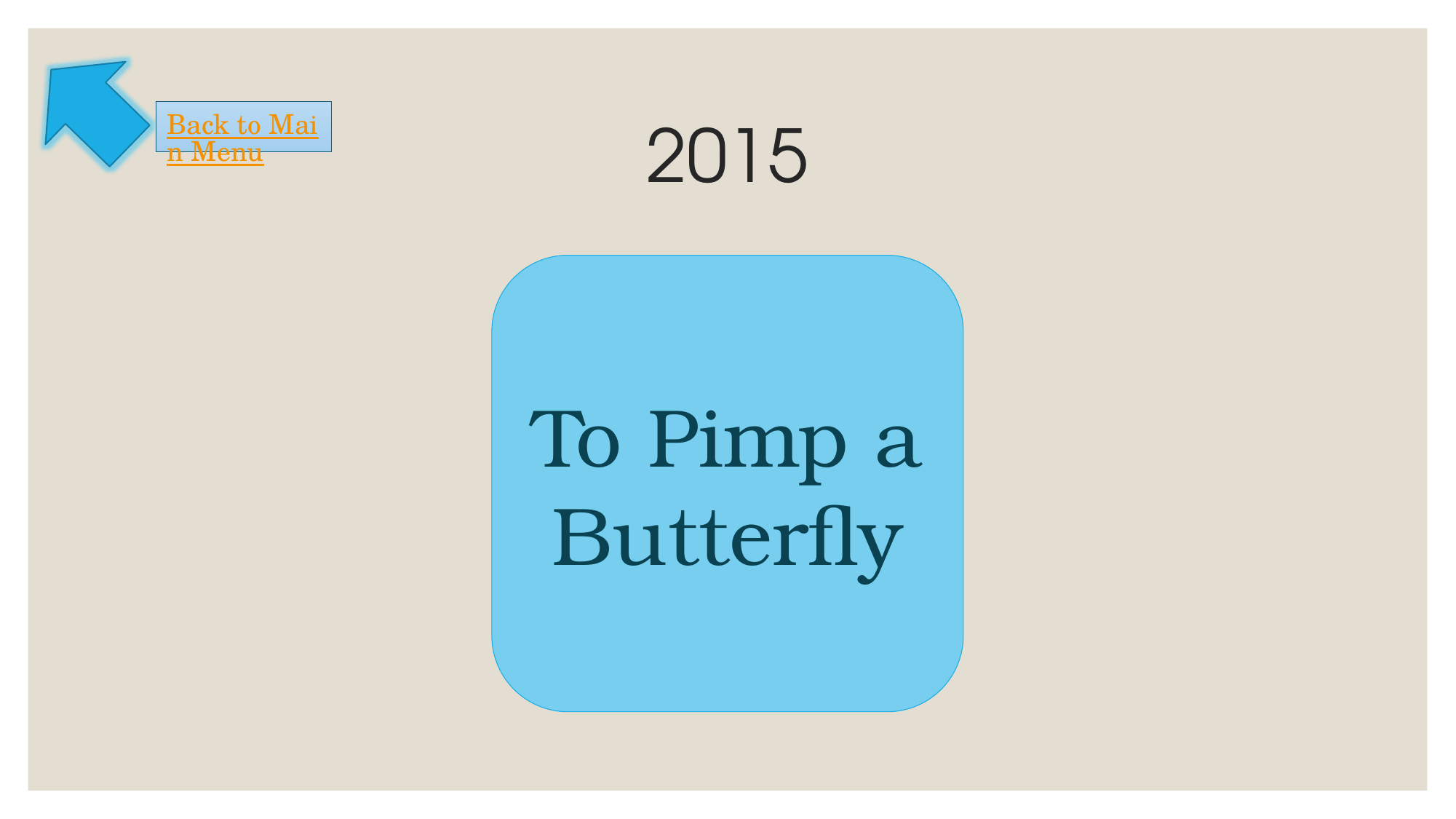

# 2015
Back to Main Menu
To Pimp a Butterfly